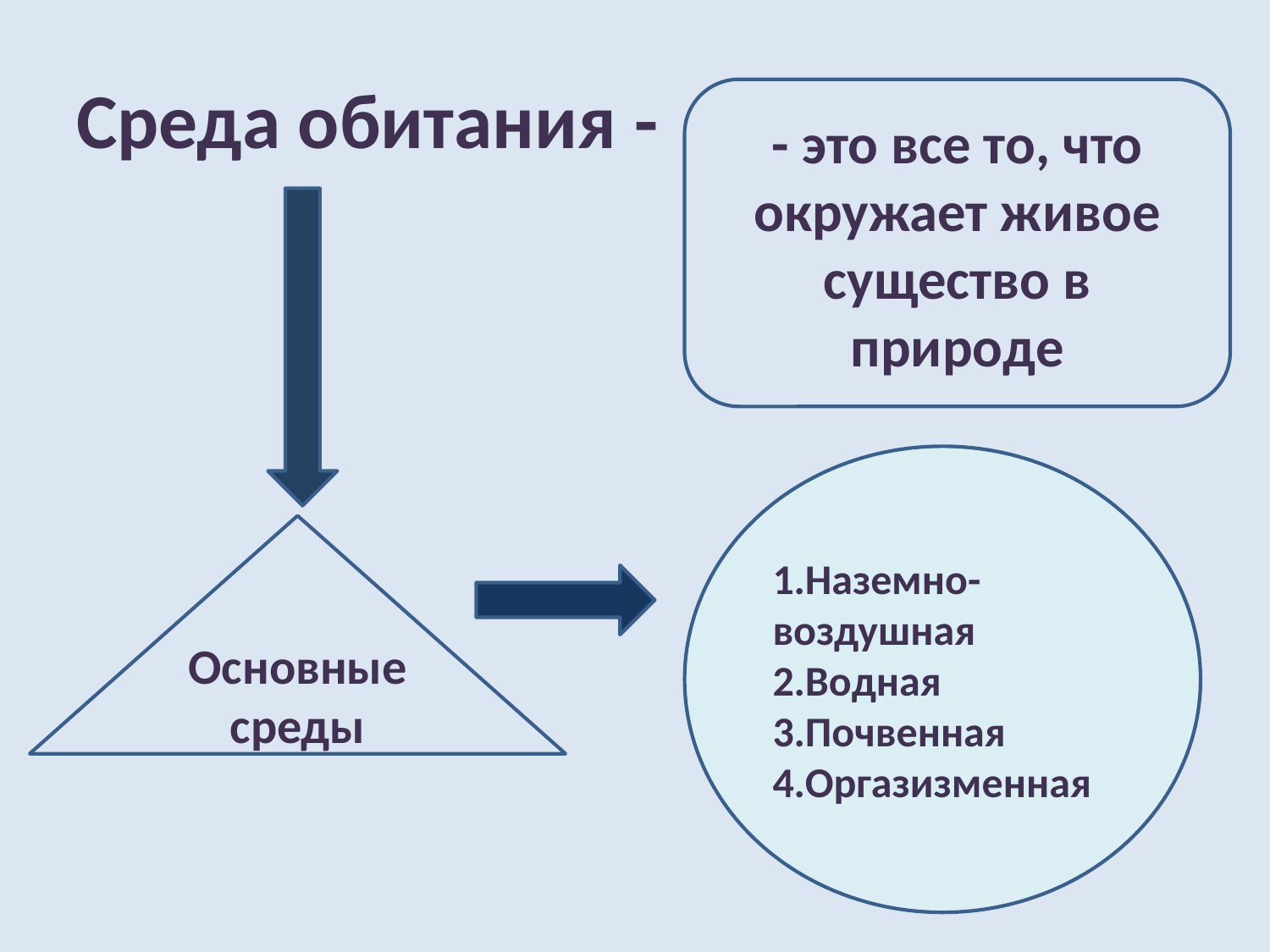

# Среда обитания -
- это все то, что окружает живое существо в природе

1.Наземно-воздушная
2.Водная
3.Почвенная
4.Оргазизменная
Основные среды